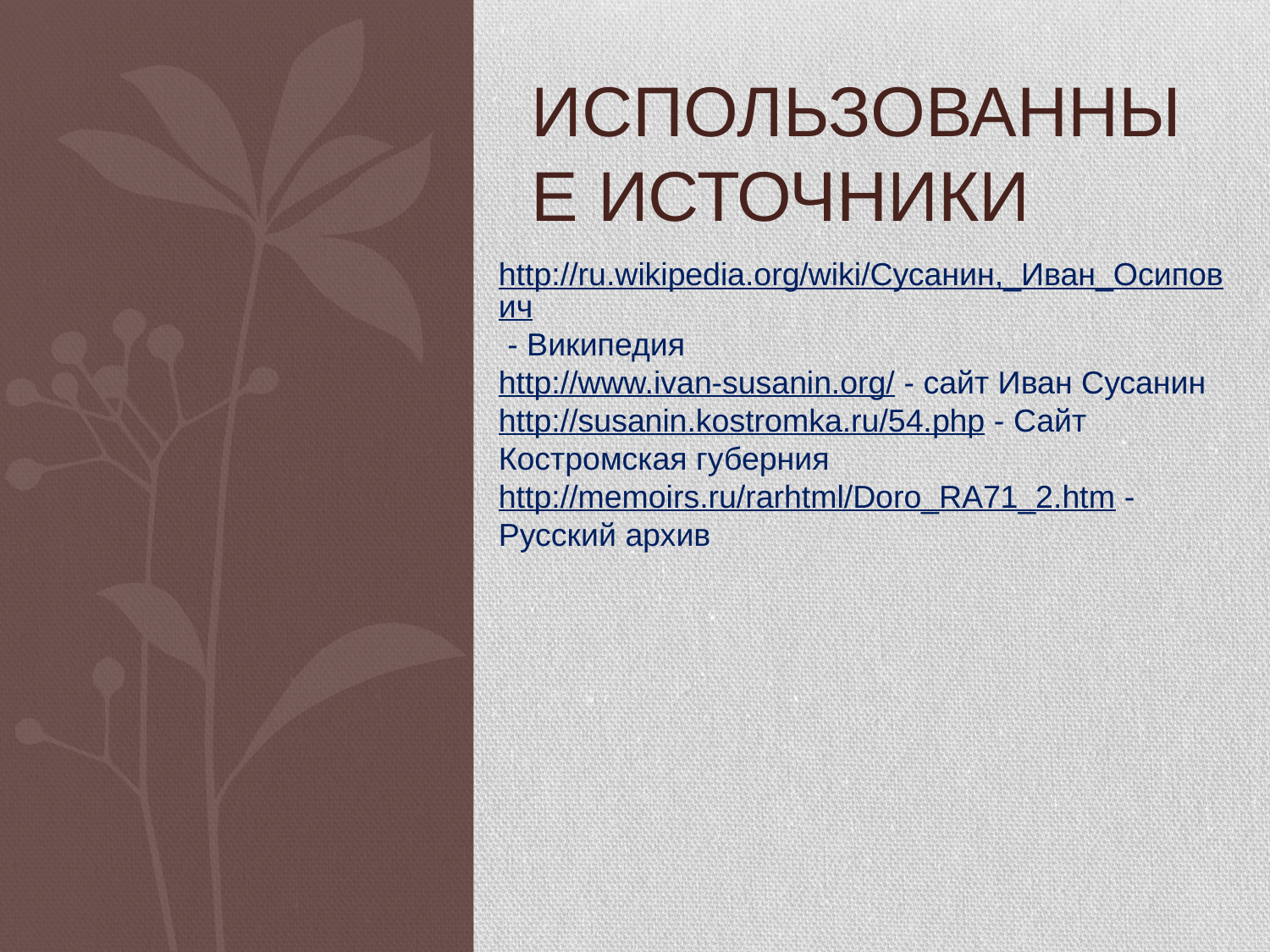

# Использованные источники

http://ru.wikipedia.org/wiki/Сусанин,_Иван_Осипович - Википедия
http://www.ivan-susanin.org/ - сайт Иван Сусанин
http://susanin.kostromka.ru/54.php - Сайт Костромская губерния
http://memoirs.ru/rarhtml/Doro_RA71_2.htm - Русский архив